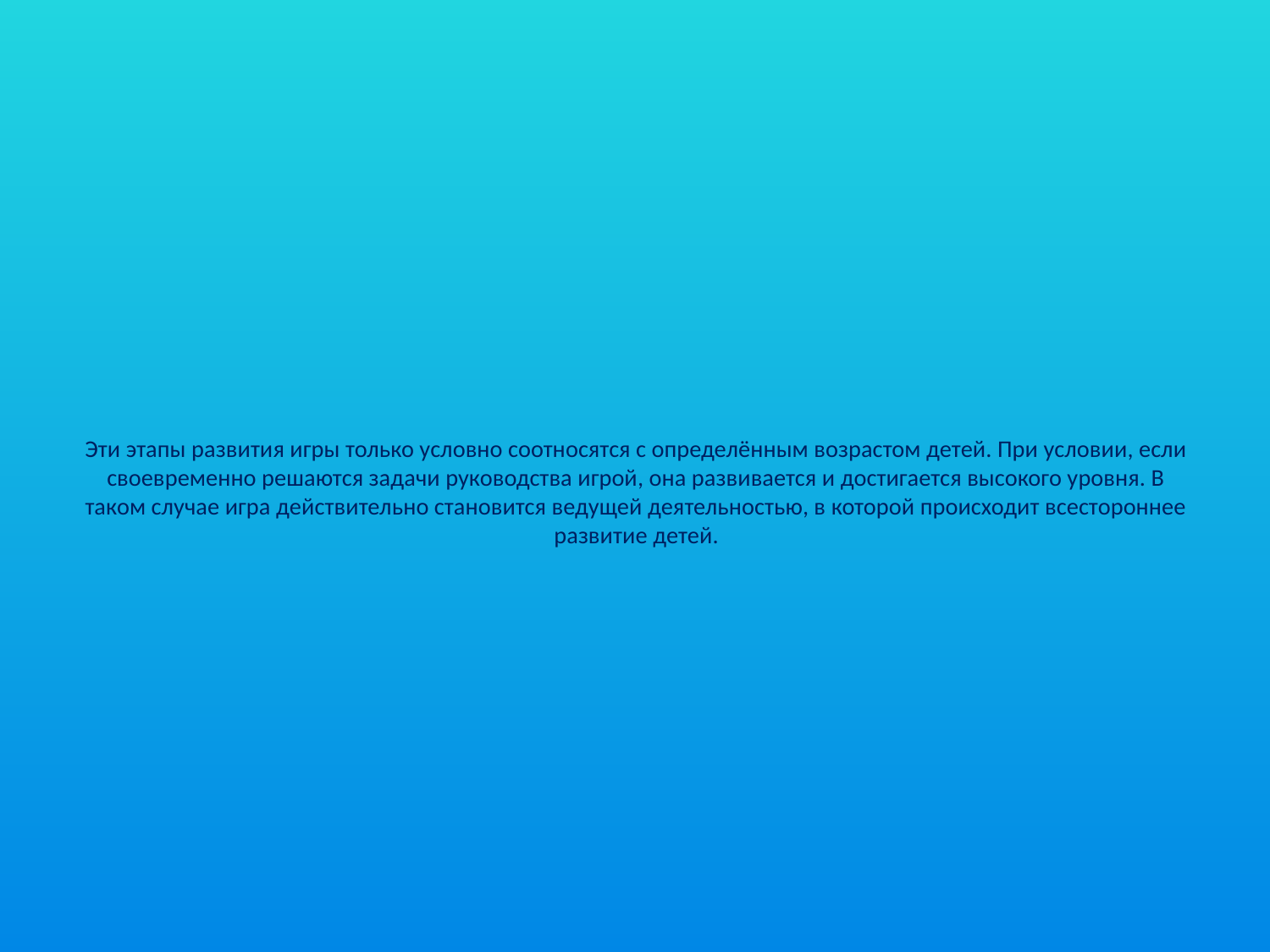

# Эти этапы развития игры только условно соотносятся с определённым возрастом детей. При условии, если своевременно решаются задачи руководства игрой, она развивается и достигается высокого уровня. В таком случае игра действительно становится ведущей деятельностью, в которой происходит всестороннее развитие детей.